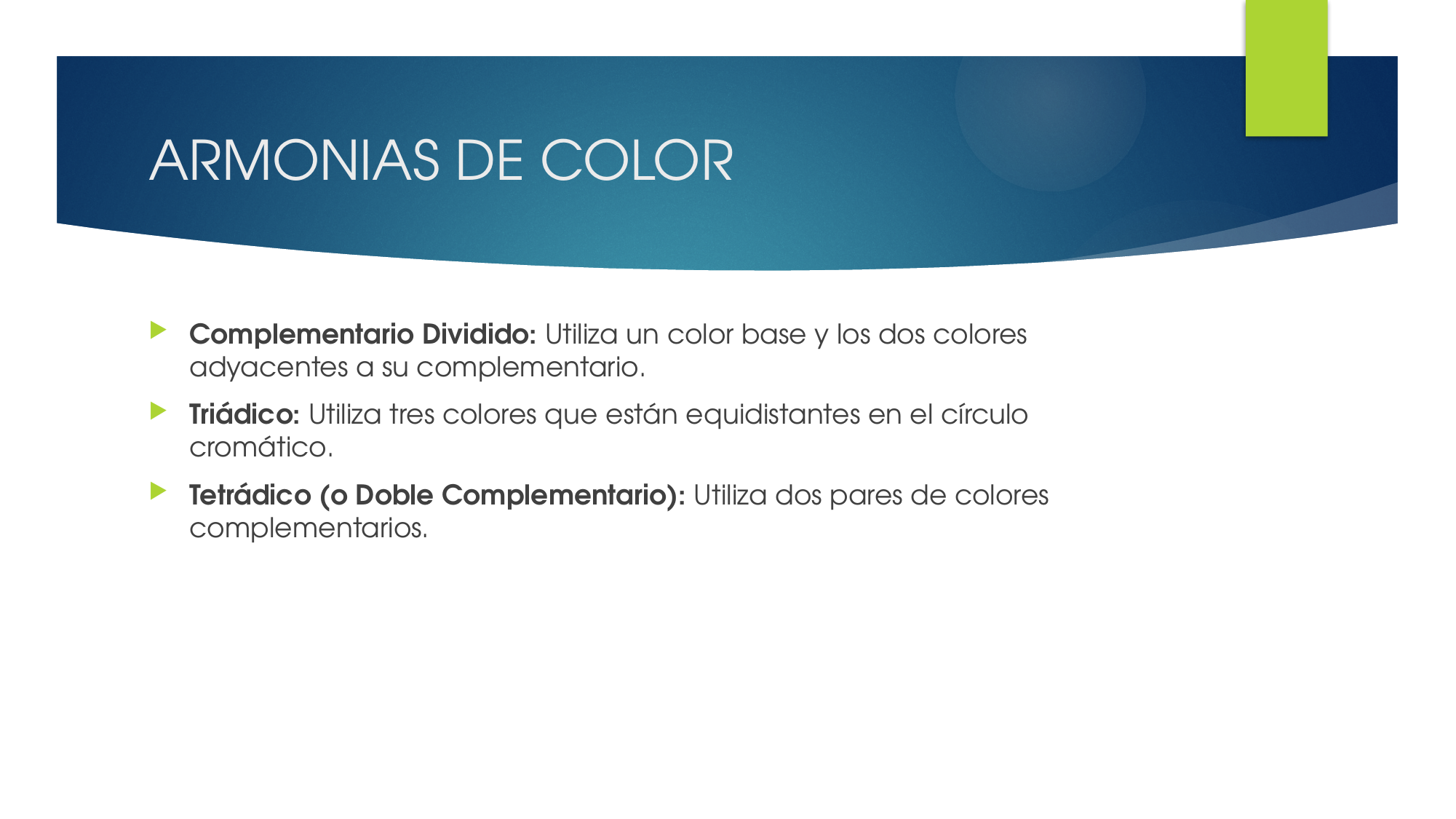

# ARMONIAS DE COLOR
Complementario Dividido: Utiliza un color base y los dos colores adyacentes a su complementario.
Triádico: Utiliza tres colores que están equidistantes en el círculo cromático.
Tetrádico (o Doble Complementario): Utiliza dos pares de colores complementarios.